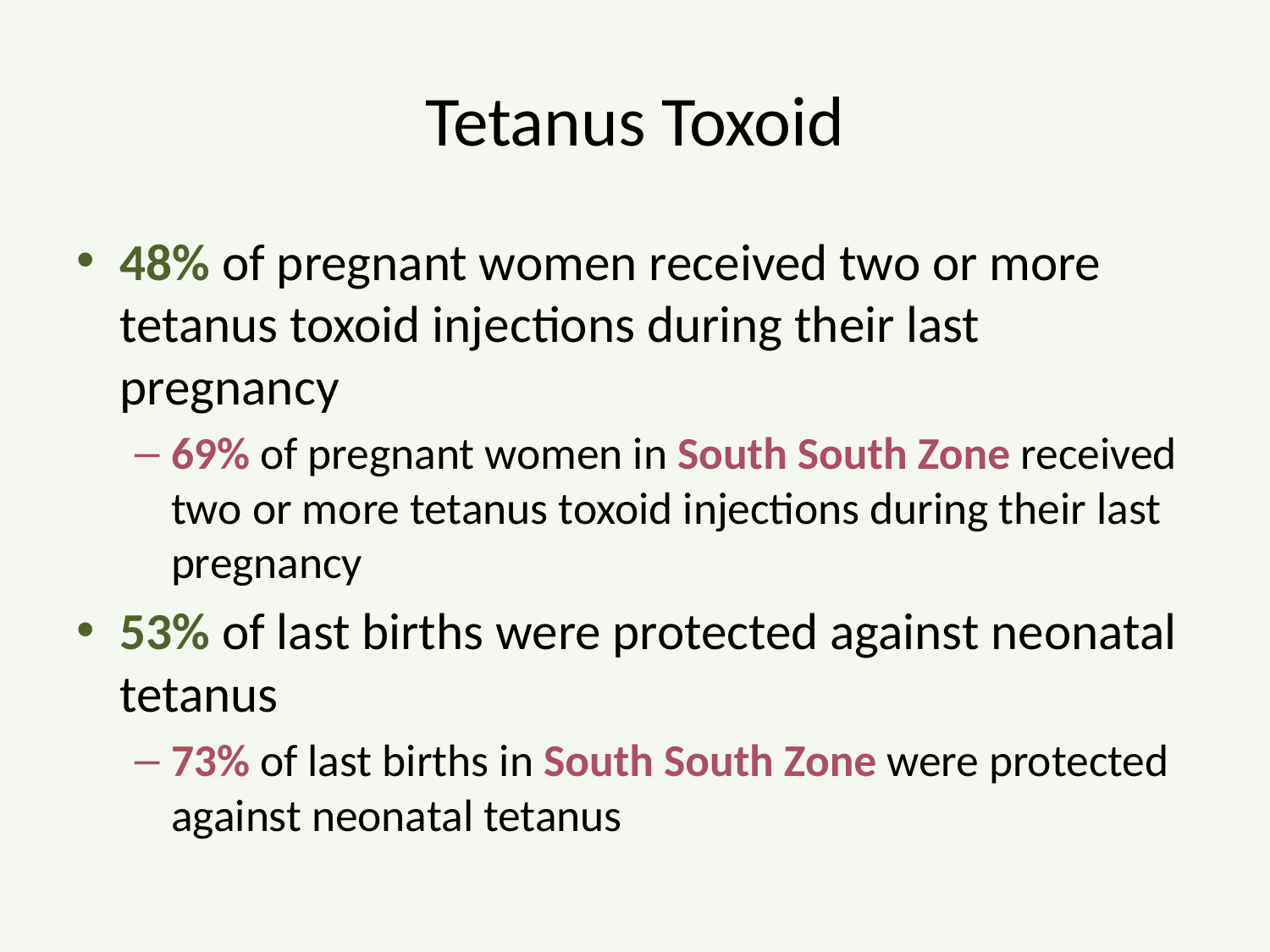

# Tetanus Toxoid
48% of pregnant women received two or more tetanus toxoid injections during their last pregnancy
69% of pregnant women in South South Zone received two or more tetanus toxoid injections during their last pregnancy
53% of last births were protected against neonatal tetanus
73% of last births in South South Zone were protected against neonatal tetanus